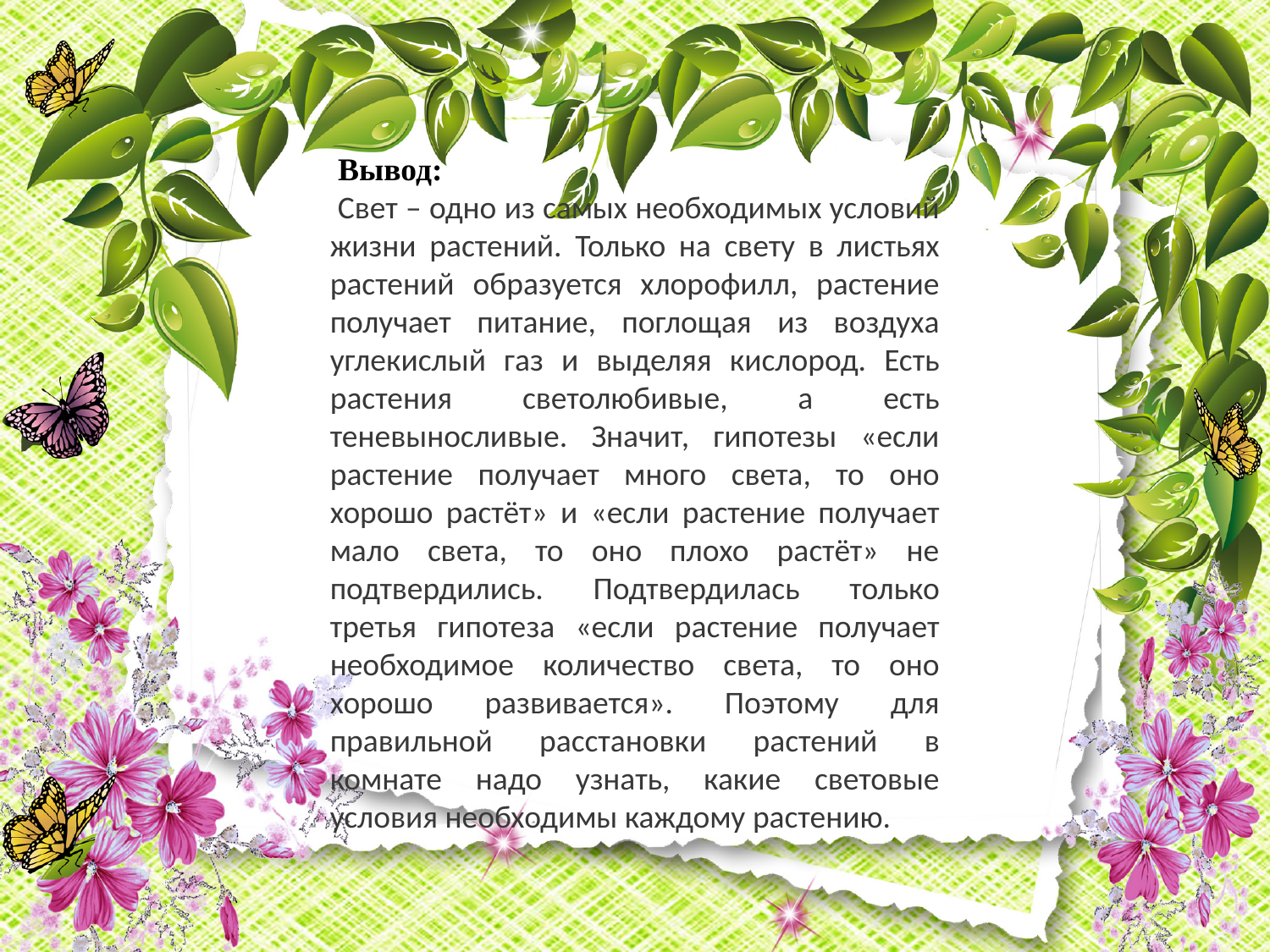

Вывод:
 Свет – одно из самых необходимых условий жизни растений. Только на свету в листьях растений образуется хлорофилл, растение получает питание, поглощая из воздуха углекислый газ и выделяя кислород. Есть растения светолюбивые, а есть теневыносливые. Значит, гипотезы «если растение получает много света, то оно хорошо растёт» и «если растение получает мало света, то оно плохо растёт» не подтвердились. Подтвердилась только третья гипотеза «если растение получает необходимое количество света, то оно хорошо развивается». Поэтому для правильной расстановки растений в комнате надо узнать, какие световые условия необходимы каждому растению.